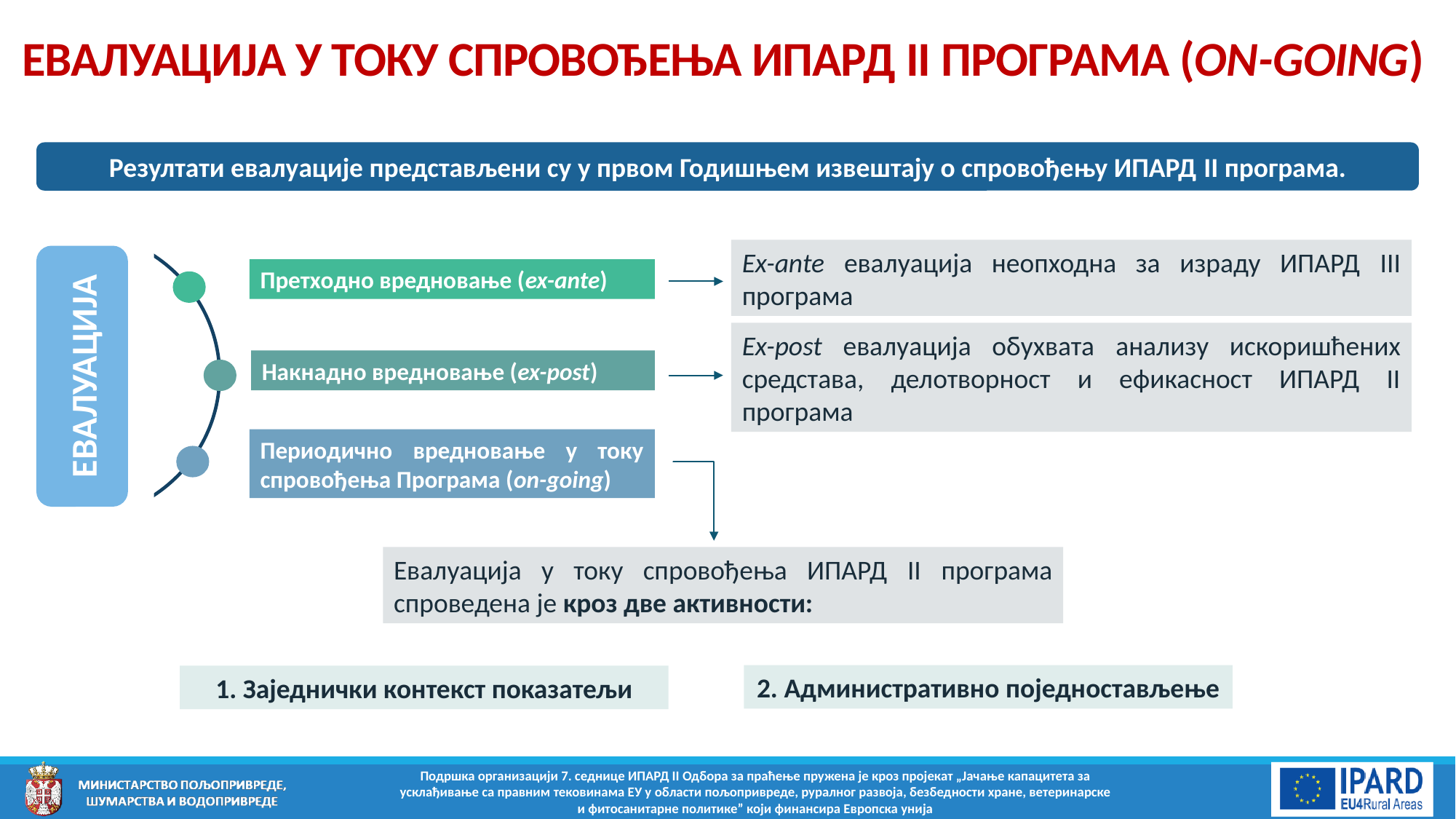

# ЕВАЛУАЦИЈА У ТОКУ СПРОВОЂЕЊА ИПАРД II ПРОГРАМА (ON-GOING)
Резултати евалуације представљени су у првом Годишњем извештају о спровођењу ИПАРД II програма.

Еx-ante евалуација неопходна за израду ИПАРД III програма
ЕВАЛУАЦИЈА
Претходно вредновање (ex-ante)

Еx-post евалуација обухвата анализу искоришћених средстава, делотворност и ефикасност ИПАРД II програма
Накнадно вредновање (ex-post)

Периодично вредновање у току спровођења Програма (on-going)

Евалуација у току спровођења ИПАРД II програма спроведена је кроз две активности:
2. Административно поједностављење
1. Заједнички контекст показатељи